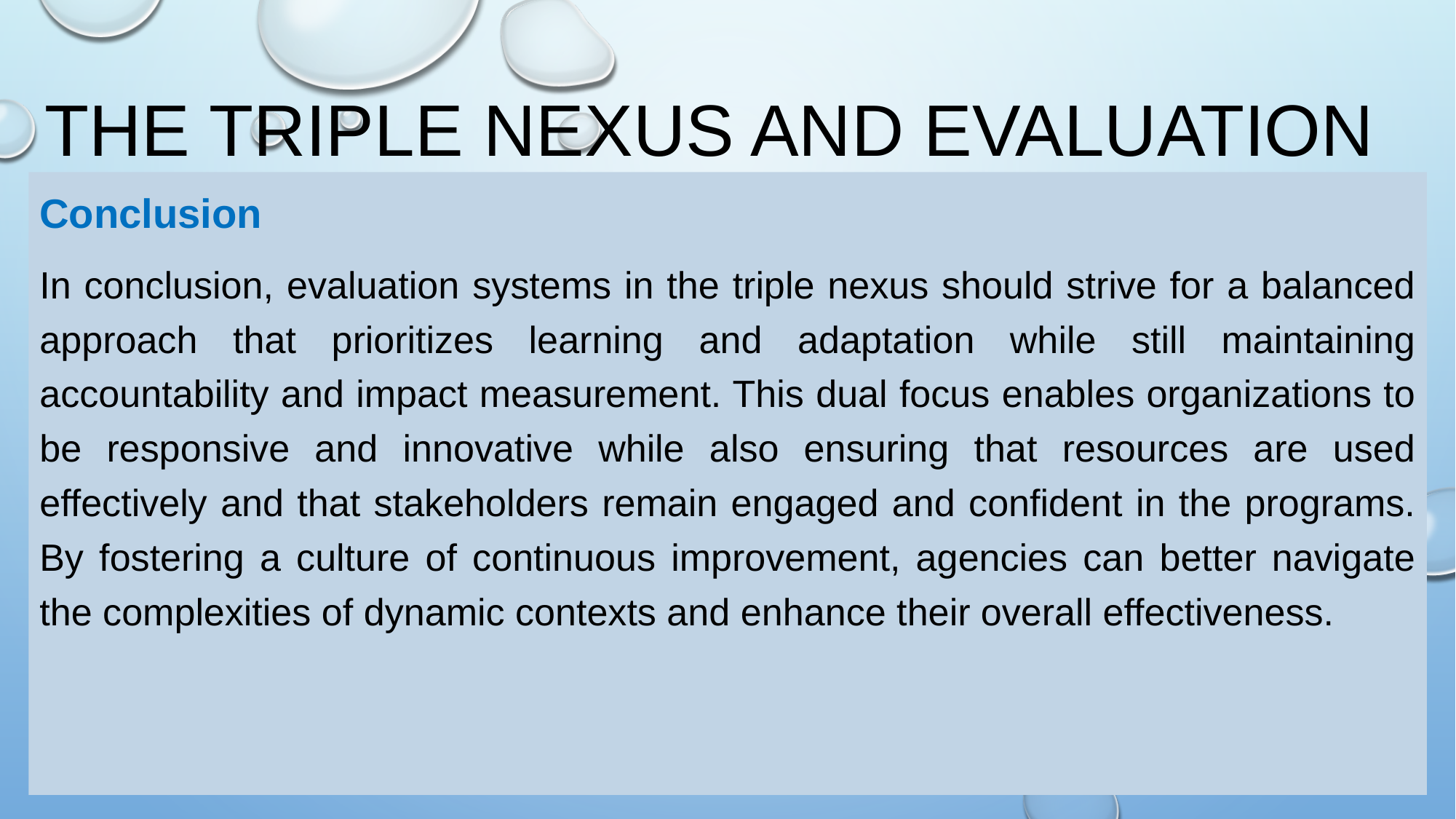

# The triple nexus and evaluation
Conclusion
In conclusion, evaluation systems in the triple nexus should strive for a balanced approach that prioritizes learning and adaptation while still maintaining accountability and impact measurement. This dual focus enables organizations to be responsive and innovative while also ensuring that resources are used effectively and that stakeholders remain engaged and confident in the programs. By fostering a culture of continuous improvement, agencies can better navigate the complexities of dynamic contexts and enhance their overall effectiveness.
17